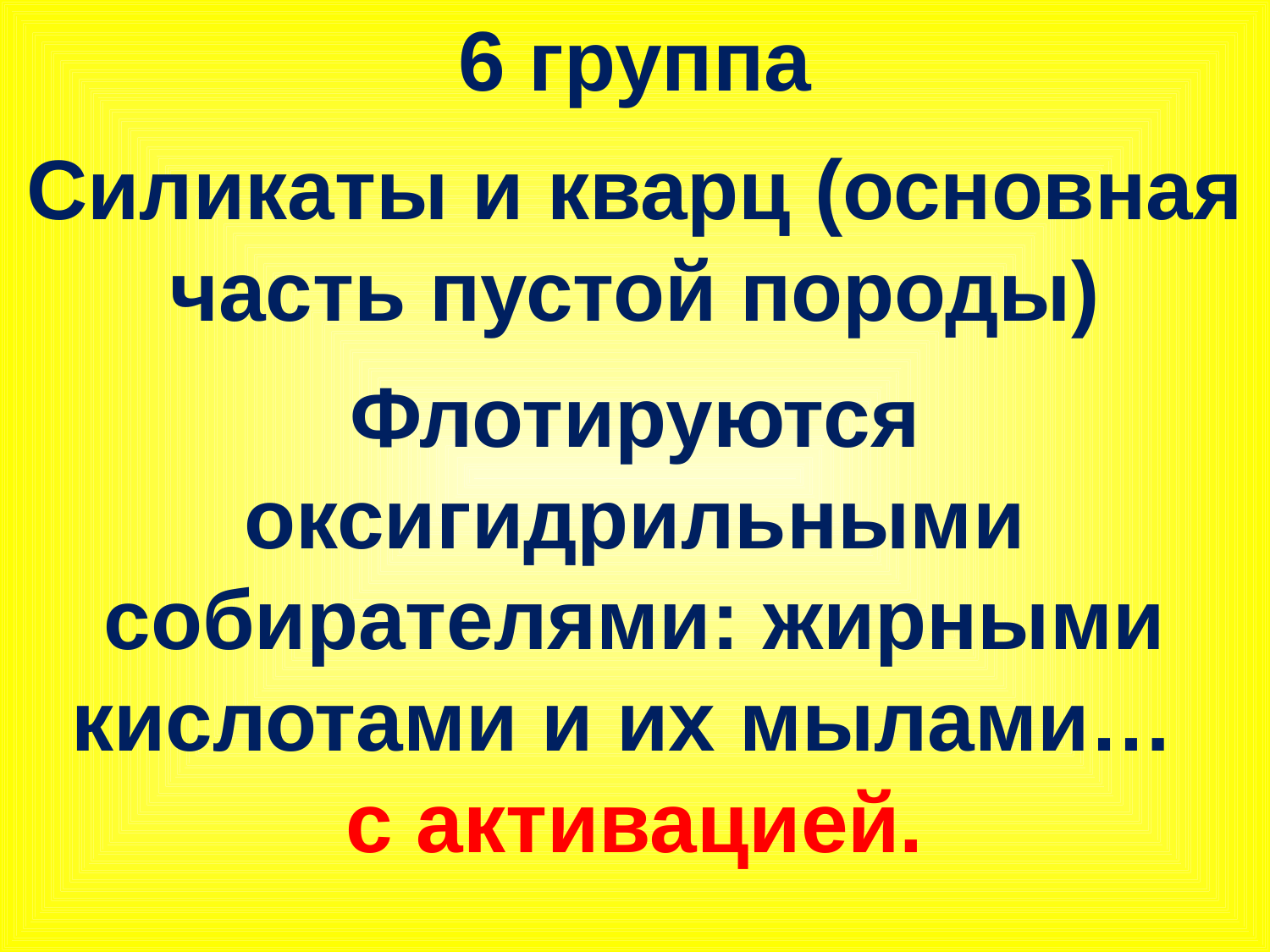

6 группа
Силикаты и кварц (основная часть пустой породы)
Флотируются оксигидрильными собирателями: жирными кислотами и их мылами…
с активацией.